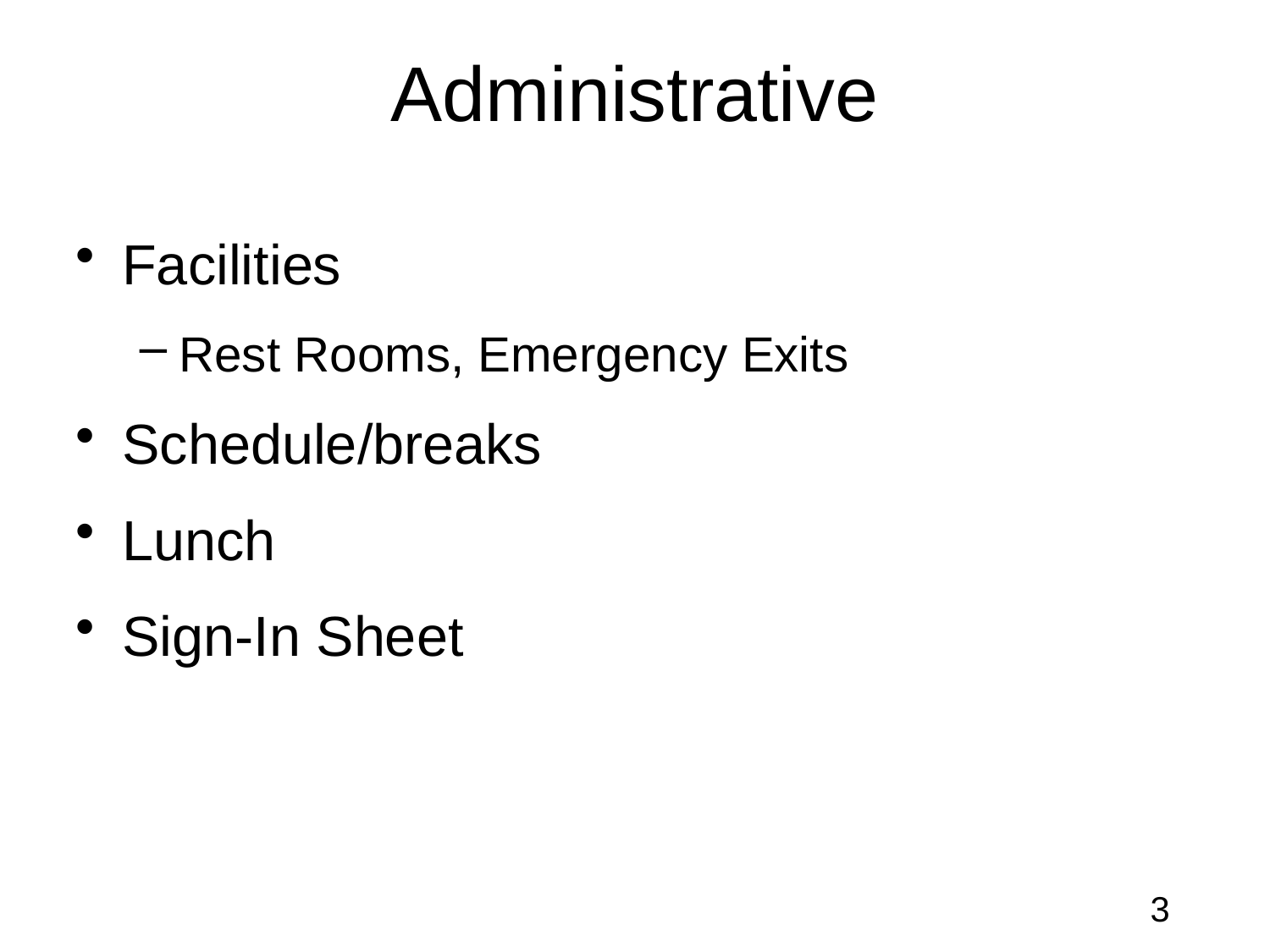

Administrative
Facilities
Rest Rooms, Emergency Exits
Schedule/breaks
Lunch
Sign-In Sheet

3